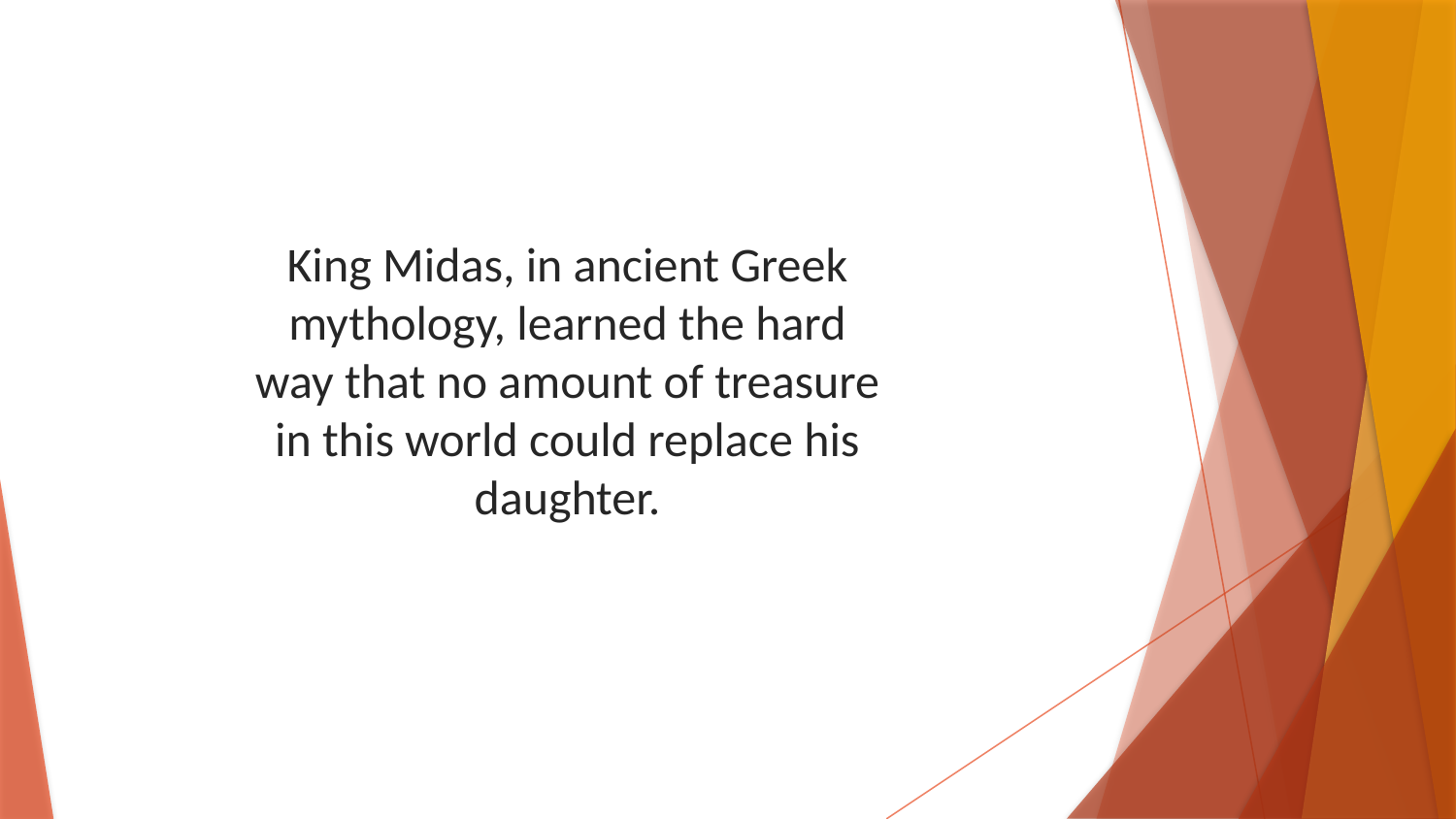

King Midas, in ancient Greek mythology, learned the hard way that no amount of treasure in this world could replace his daughter.